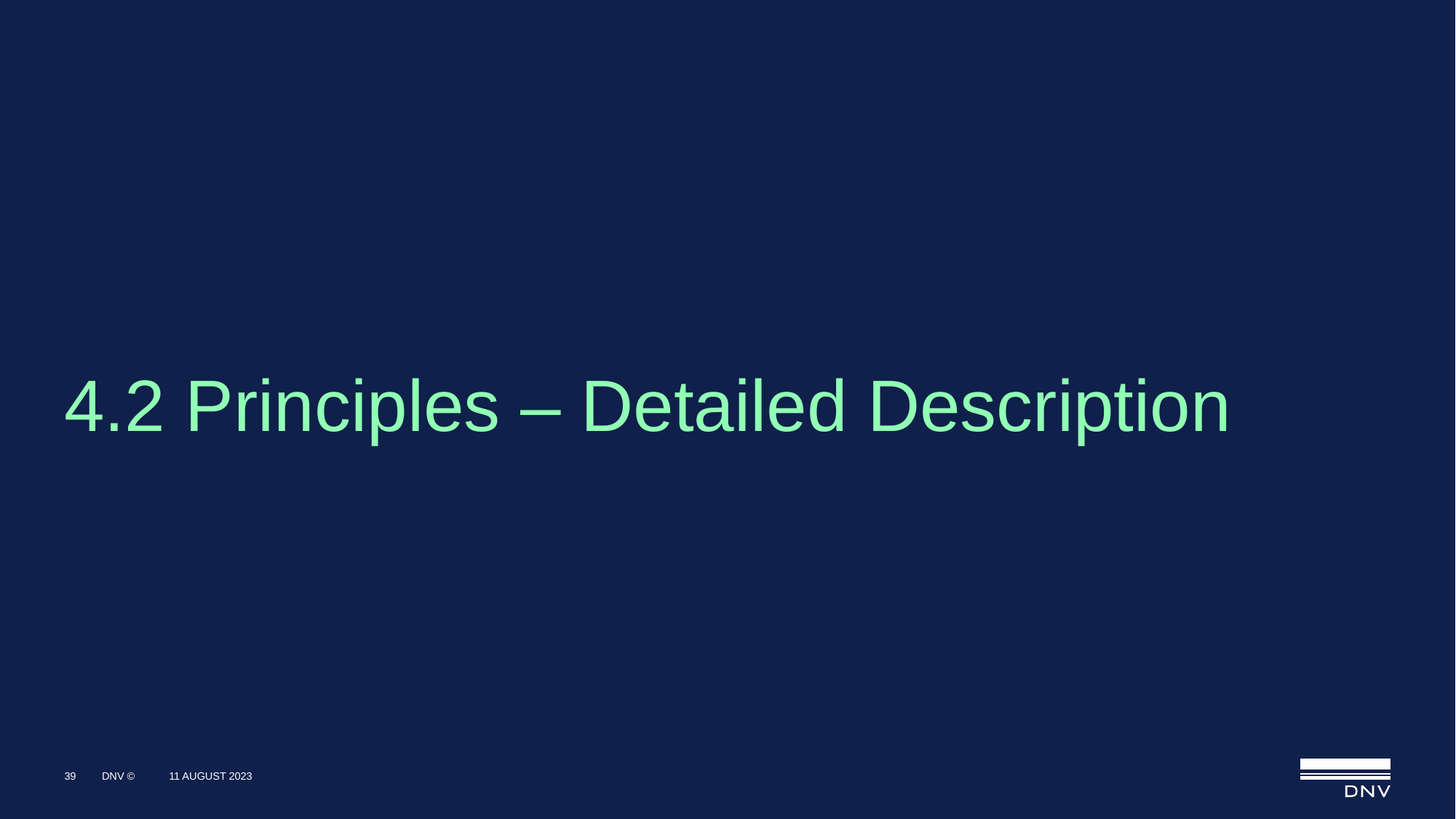

# 4.2 Principles – Detailed Description
39